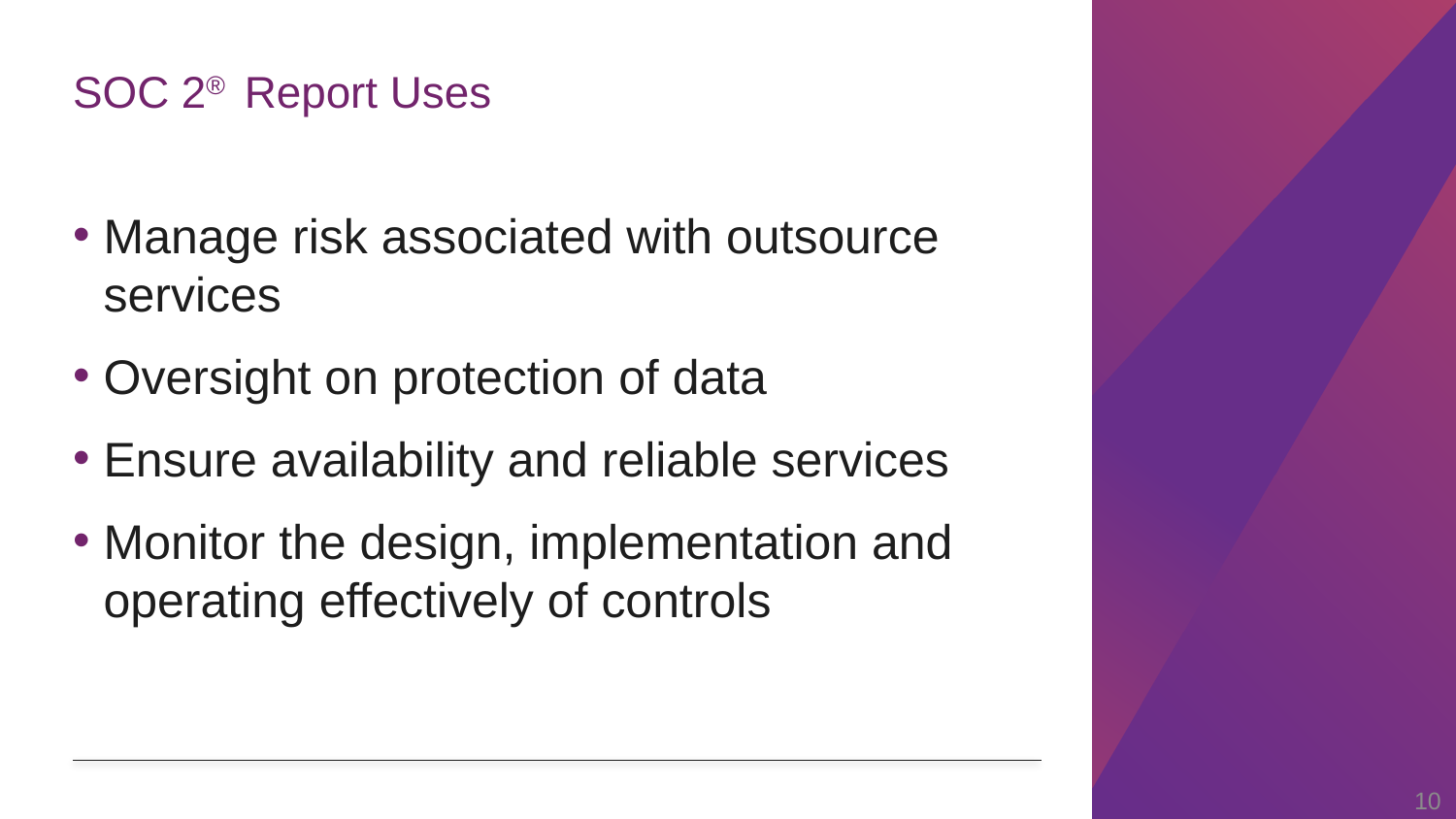

# SOC 2®  Report Uses
Manage risk associated with outsource services
Oversight on protection of data
Ensure availability and reliable services
Monitor the design, implementation and operating effectively of controls

10